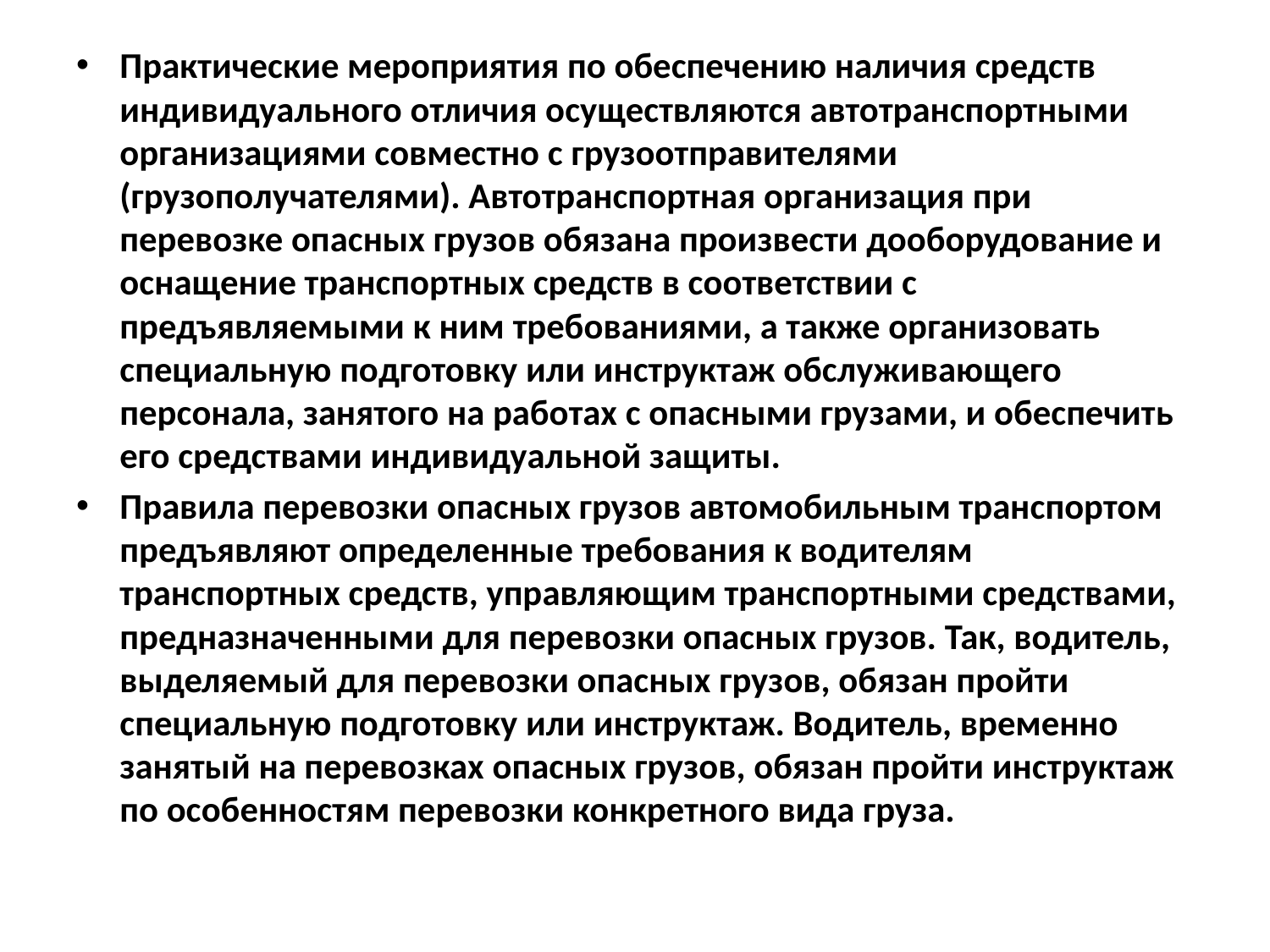

Практические мероприятия по обеспечению наличия средств индивидуального отличия осуществляются автотранспортными организациями совместно с грузоотправителями (грузополучателями). Автотранспортная организация при перевозке опасных грузов обязана произвести дооборудование и оснащение транспортных средств в соответствии с предъявляемыми к ним требованиями, а также организовать специальную подготовку или инструктаж обслуживающего персонала, занятого на работах с опасными грузами, и обеспечить его средствами индивидуальной защиты.
Правила перевозки опасных грузов автомобильным транспортом предъявляют определенные требования к водителям транспортных средств, управляющим транспортными средствами, предназначенными для перевозки опасных грузов. Так, водитель, выделяемый для перевозки опасных грузов, обязан пройти специальную подготовку или инструктаж. Водитель, временно занятый на перевозках опасных грузов, обязан пройти инструктаж по особенностям перевозки конкретного вида груза.